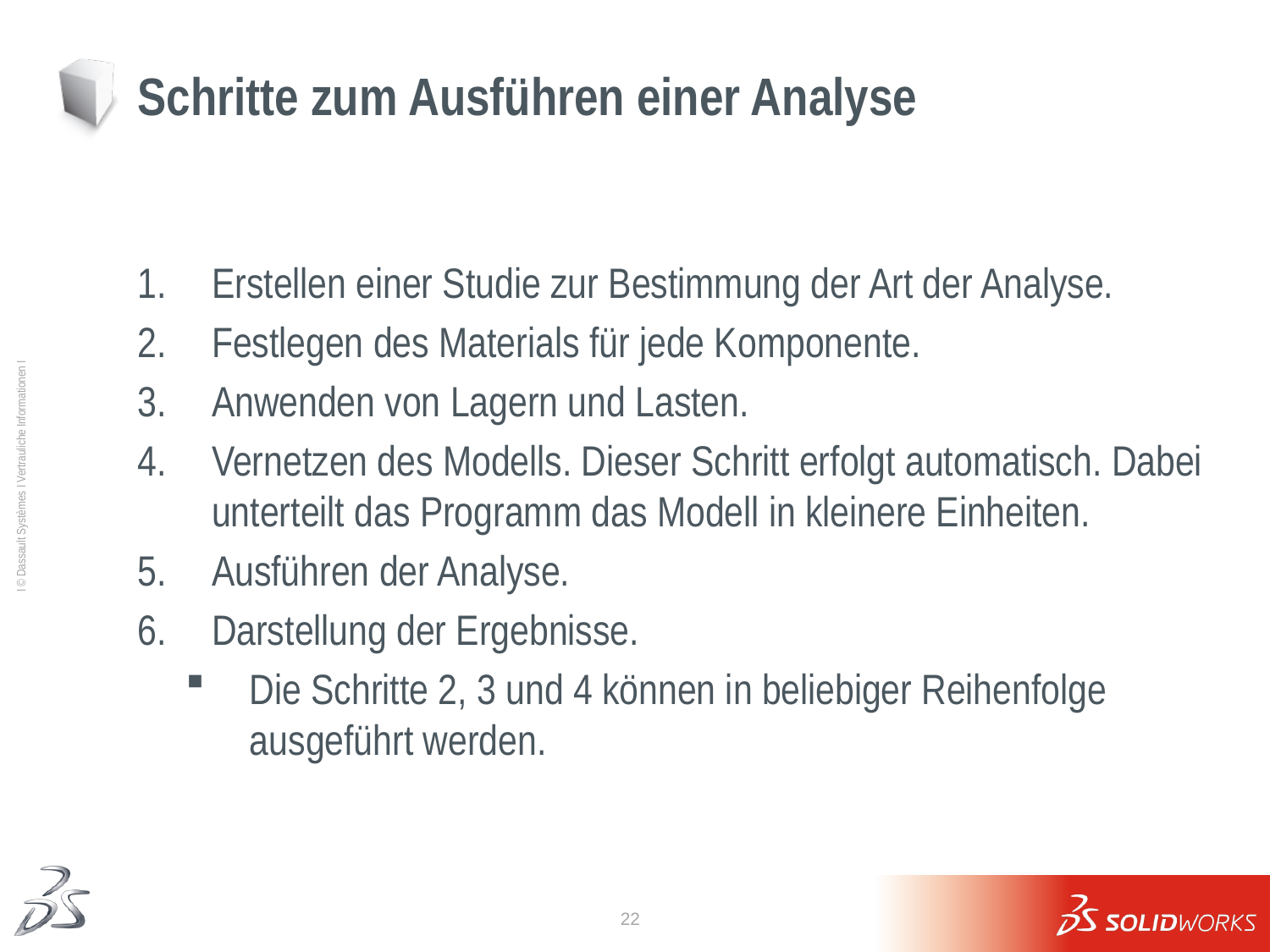

# Schritte zum Ausführen einer Analyse
Erstellen einer Studie zur Bestimmung der Art der Analyse.
Festlegen des Materials für jede Komponente.
Anwenden von Lagern und Lasten.
Vernetzen des Modells. Dieser Schritt erfolgt automatisch. Dabei unterteilt das Programm das Modell in kleinere Einheiten.
Ausführen der Analyse.
Darstellung der Ergebnisse.
Die Schritte 2, 3 und 4 können in beliebiger Reihenfolge ausgeführt werden.